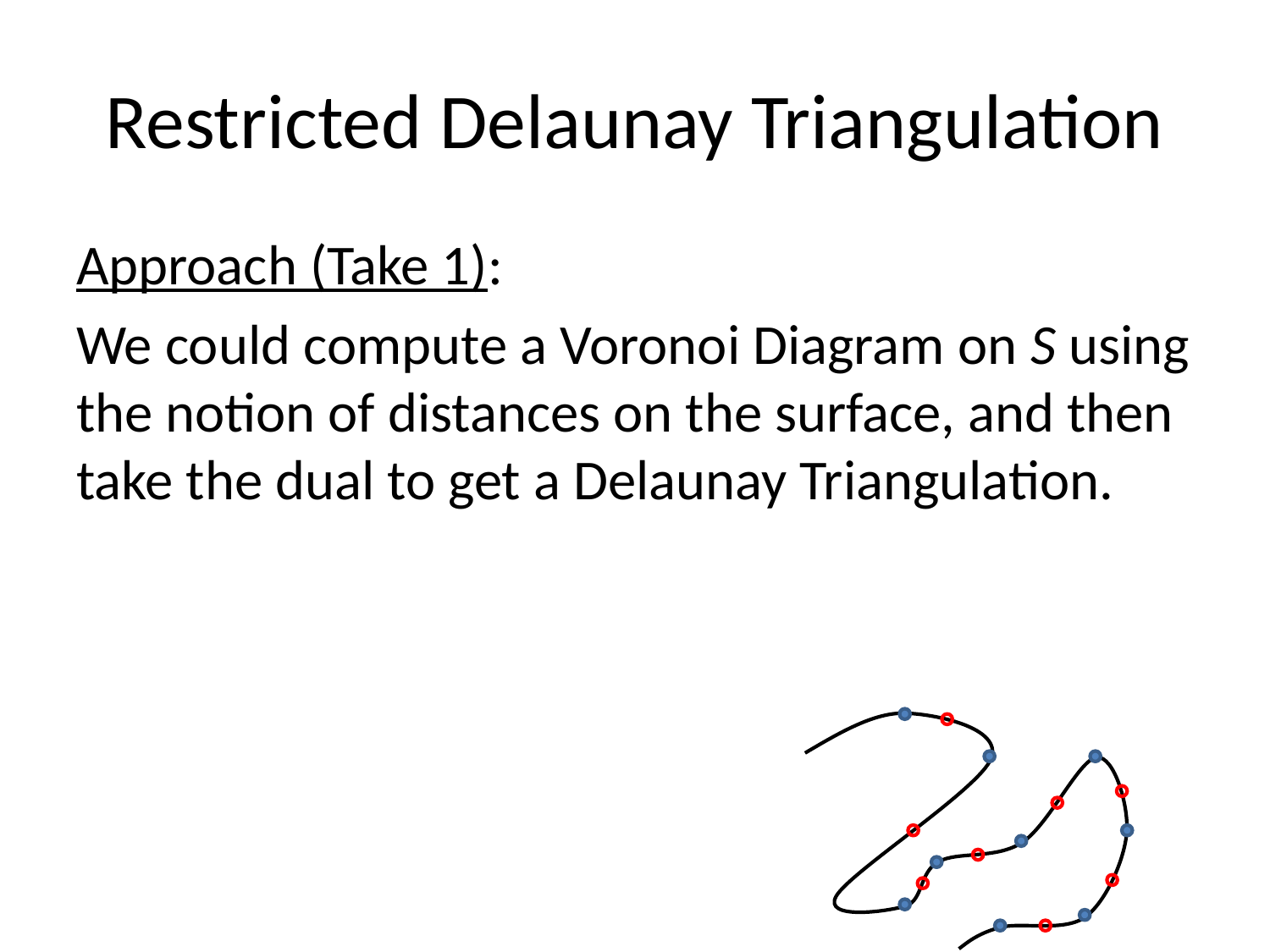

# Restricted Delaunay Triangulation
Approach (Take 1):
We could compute a Voronoi Diagram on S using the notion of distances on the surface, and then take the dual to get a Delaunay Triangulation.